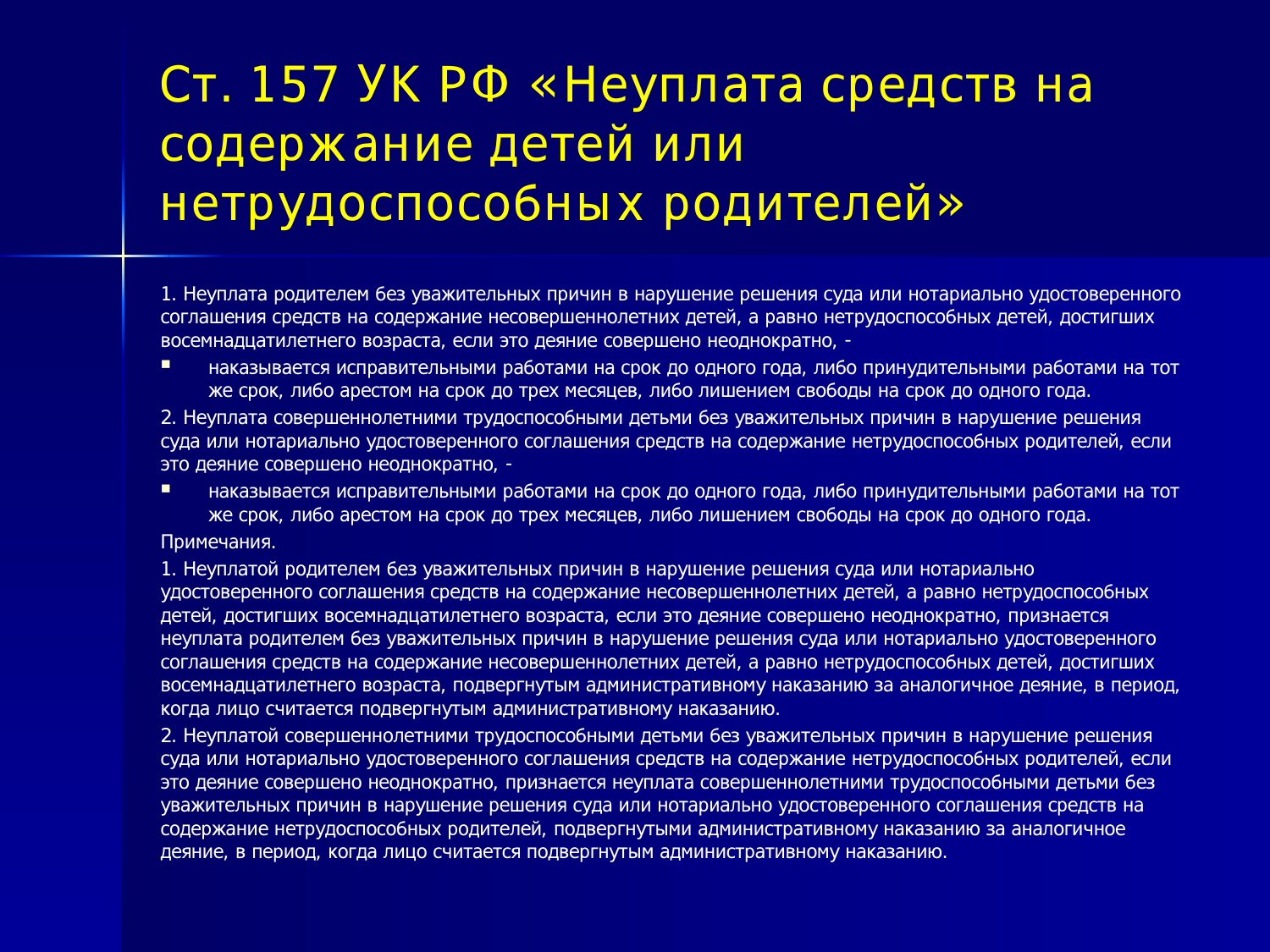

# Ст. 157 УК РФ «Неуплата средств на содержание детей или нетрудоспособных родителей»
1. Неуплата родителем без уважительных причин в нарушение решения суда или нотариально удостоверенного соглашения средств на содержание несовершеннолетних детей, а равно нетрудоспособных детей, достигших восемнадцатилетнего возраста, если это деяние совершено неоднократно, -
наказывается исправительными работами на срок до одного года, либо принудительными работами на тот же срок, либо арестом на срок до трех месяцев, либо лишением свободы на срок до одного года.
2. Неуплата совершеннолетними трудоспособными детьми без уважительных причин в нарушение решения суда или нотариально удостоверенного соглашения средств на содержание нетрудоспособных родителей, если это деяние совершено неоднократно, -
наказывается исправительными работами на срок до одного года, либо принудительными работами на тот же срок, либо арестом на срок до трех месяцев, либо лишением свободы на срок до одного года.
Примечания.
1. Неуплатой родителем без уважительных причин в нарушение решения суда или нотариально удостоверенного соглашения средств на содержание несовершеннолетних детей, а равно нетрудоспособных детей, достигших восемнадцатилетнего возраста, если это деяние совершено неоднократно, признается неуплата родителем без уважительных причин в нарушение решения суда или нотариально удостоверенного соглашения средств на содержание несовершеннолетних детей, а равно нетрудоспособных детей, достигших восемнадцатилетнего возраста, подвергнутым административному наказанию за аналогичное деяние, в период, когда лицо считается подвергнутым административному наказанию.
2. Неуплатой совершеннолетними трудоспособными детьми без уважительных причин в нарушение решения суда или нотариально удостоверенного соглашения средств на содержание нетрудоспособных родителей, если это деяние совершено неоднократно, признается неуплата совершеннолетними трудоспособными детьми без уважительных причин в нарушение решения суда или нотариально удостоверенного соглашения средств на содержание нетрудоспособных родителей, подвергнутыми административному наказанию за аналогичное деяние, в период, когда лицо считается подвергнутым административному наказанию.